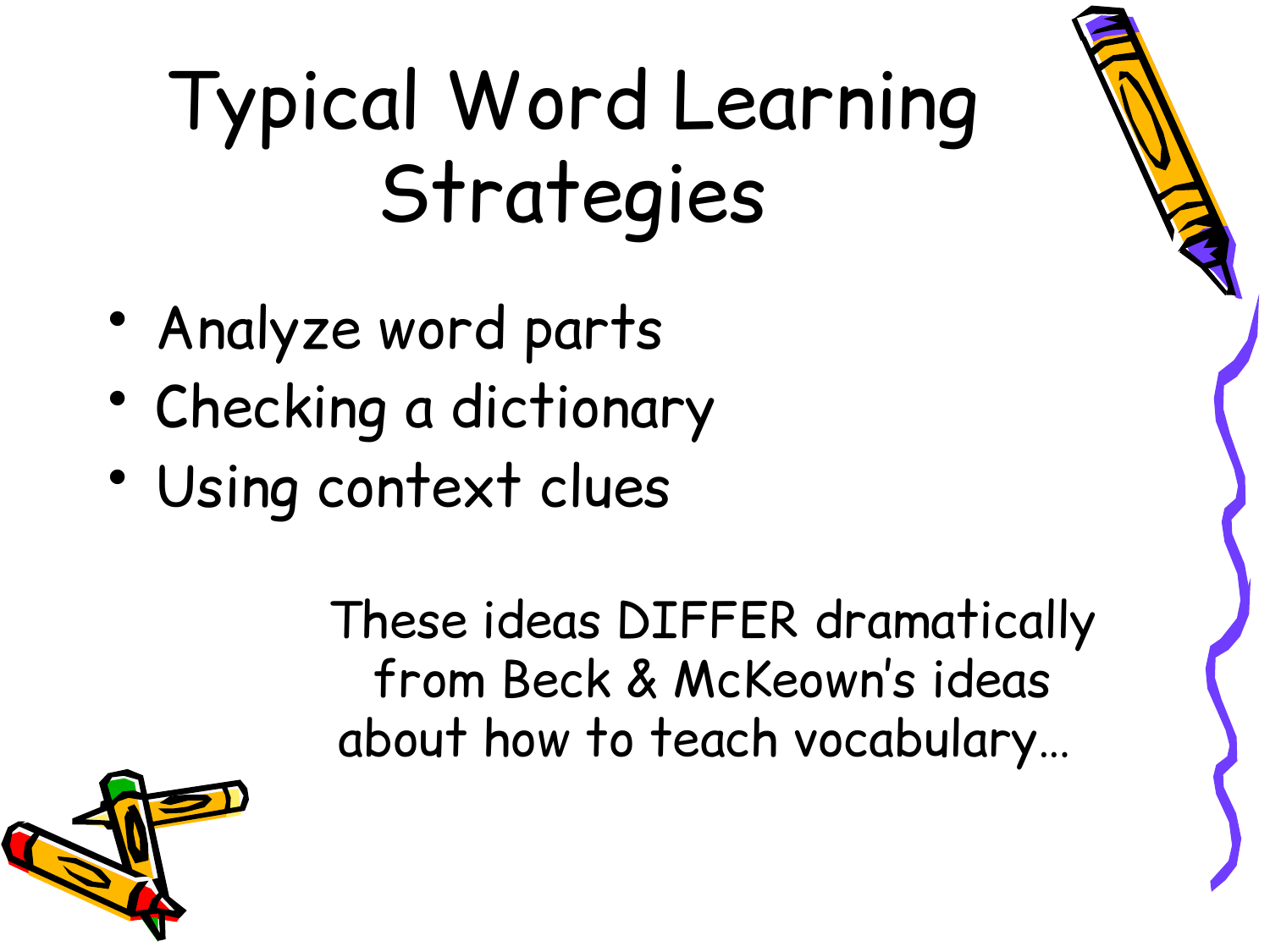

# Typical Word Learning Strategies
Analyze word parts
Checking a dictionary
Using context clues
These ideas DIFFER dramatically
from Beck & McKeown’s ideas
about how to teach vocabulary…